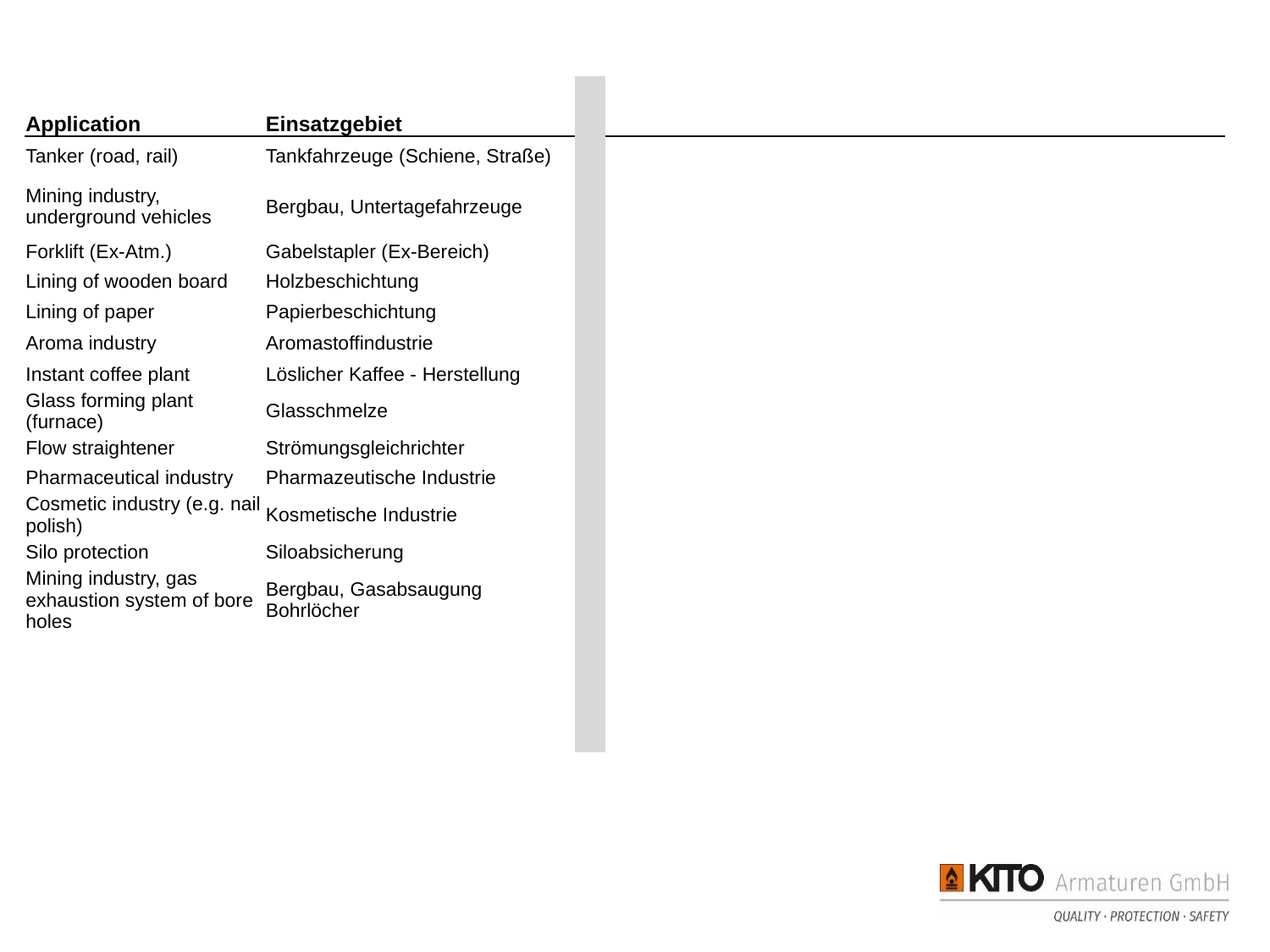

| Application | Einsatzgebiet |  |  |  |
| --- | --- | --- | --- | --- |
| Tanker (road, rail) | Tankfahrzeuge (Schiene, Straße) |  |  |  |
| Mining industry, underground vehicles | Bergbau, Untertagefahrzeuge |  |  |  |
| Forklift (Ex-Atm.) | Gabelstapler (Ex-Bereich) |  |  |  |
| Lining of wooden board | Holzbeschichtung |  |  |  |
| Lining of paper | Papierbeschichtung |  |  |  |
| Aroma industry | Aromastoffindustrie |  |  |  |
| Instant coffee plant | Löslicher Kaffee - Herstellung |  |  |  |
| Glass forming plant (furnace) | Glasschmelze |  |  |  |
| Flow straightener | Strömungsgleichrichter |  |  |  |
| Pharmaceutical industry | Pharmazeutische Industrie |  |  |  |
| Cosmetic industry (e.g. nail polish) | Kosmetische Industrie |  |  |  |
| Silo protection | Siloabsicherung |  |  |  |
| Mining industry, gas exhaustion system of bore holes | Bergbau, Gasabsaugung Bohrlöcher |  |  |  |
|  |  |  |  |  |
|  |  |  |  |  |
|  |  |  |  |  |
|  |  |  |  |  |